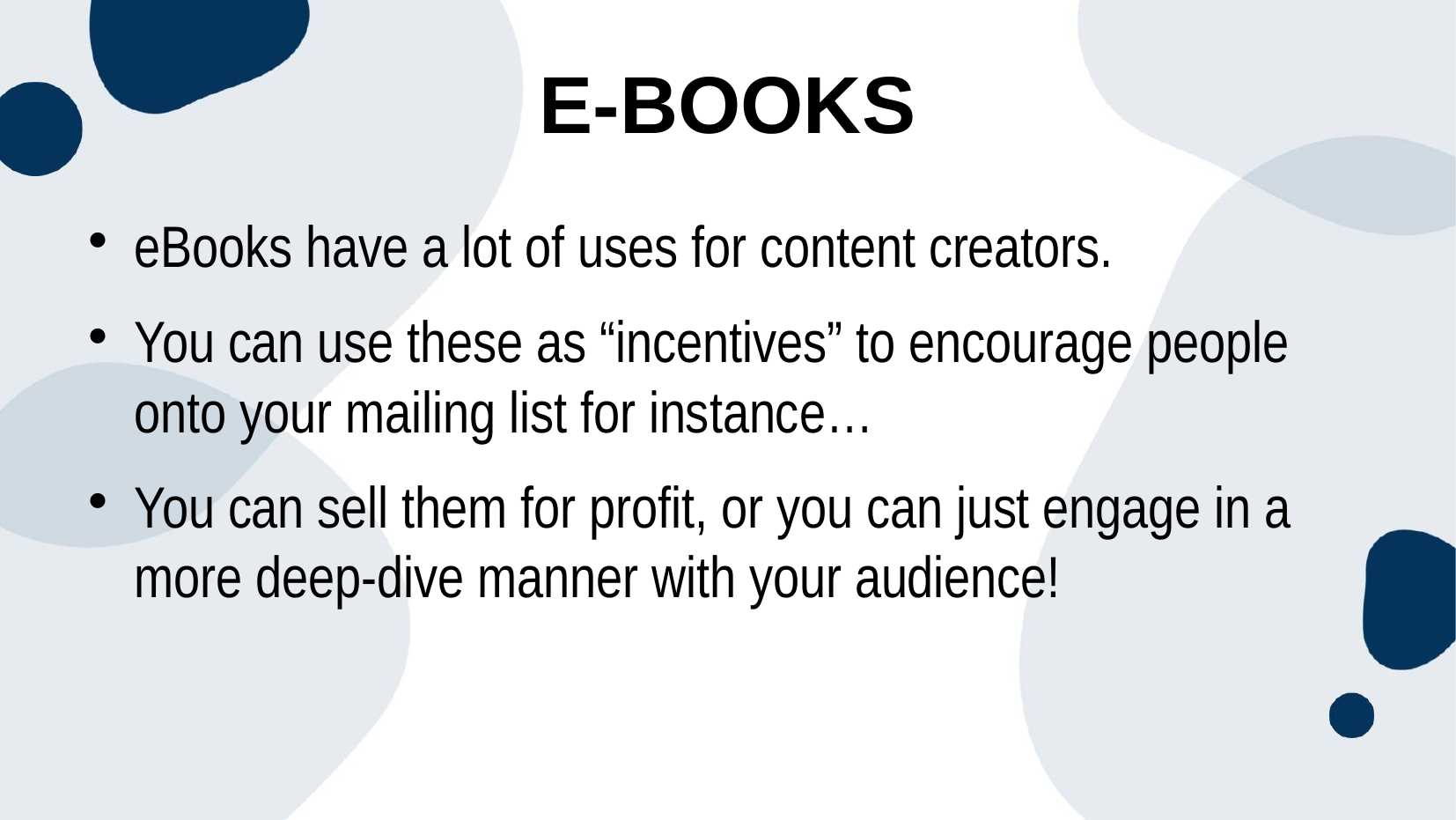

e-books
eBooks have a lot of uses for content creators.
You can use these as “incentives” to encourage people onto your mailing list for instance…
You can sell them for profit, or you can just engage in a more deep-dive manner with your audience!